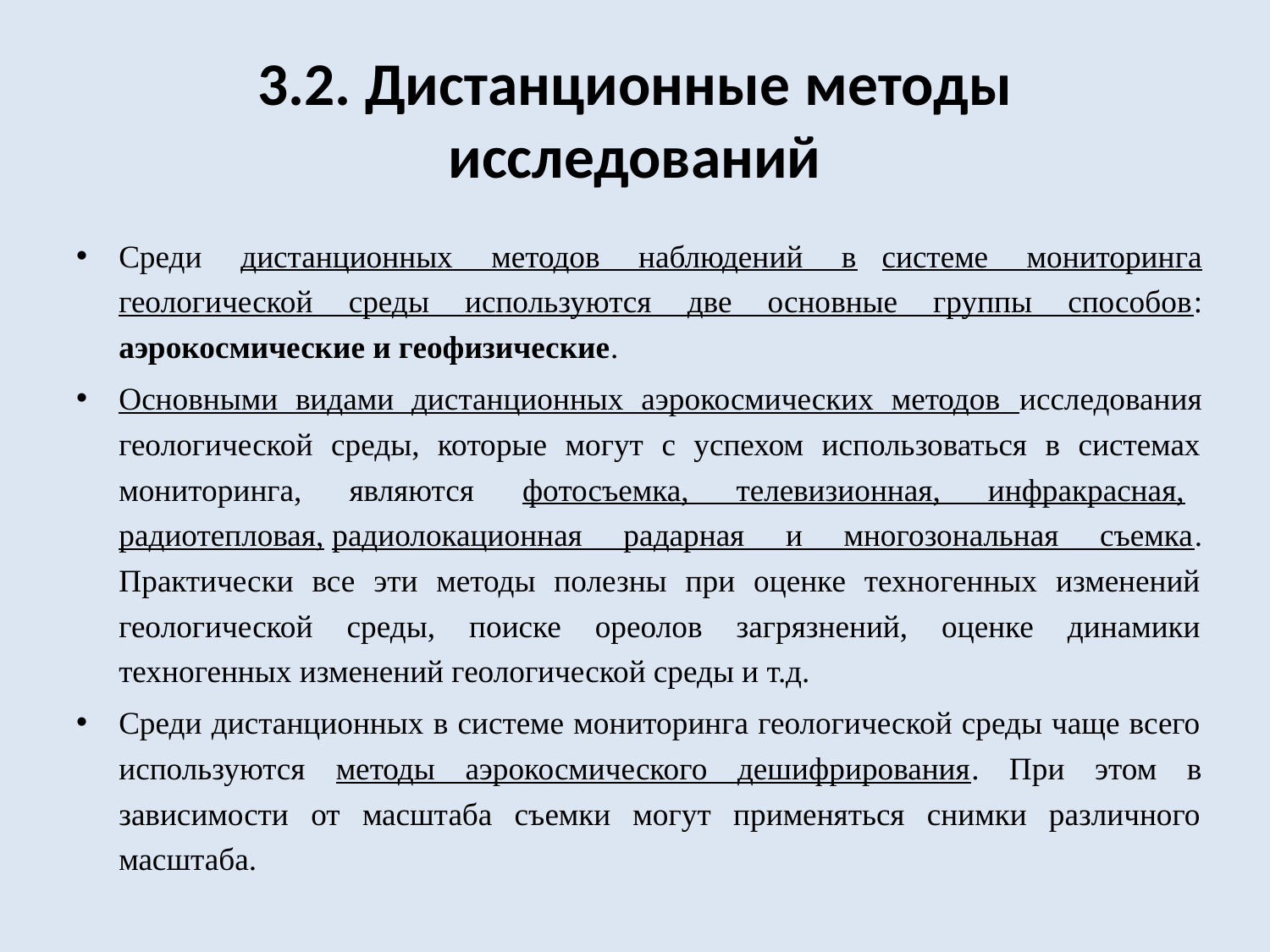

# 3.2. Дистанционные методы исследований
Среди дистанционных методов наблюдений в	системе мониторинга геологической среды используются две основные группы способов: аэрокосмические и геофизические.
Основными видами дистанционных аэрокосмических методов исследования геологической среды, которые могут с успехом использоваться в системах мониторинга, являются фотосъемка, телевизионная, инфракрасная,	 радиотепловая,	радиолокационная радарная и многозональная съемка. Практически все эти методы полезны при оценке техногенных изменений геологической среды, поиске ореолов загрязнений, оценке динамики техногенных изменений геологической среды и т.д.
Среди дистанционных в системе мониторинга геологической среды чаще всего используются методы аэрокосмического дешифрирования. При этом в зависимости от масштаба съемки могут применяться снимки различного масштаба.